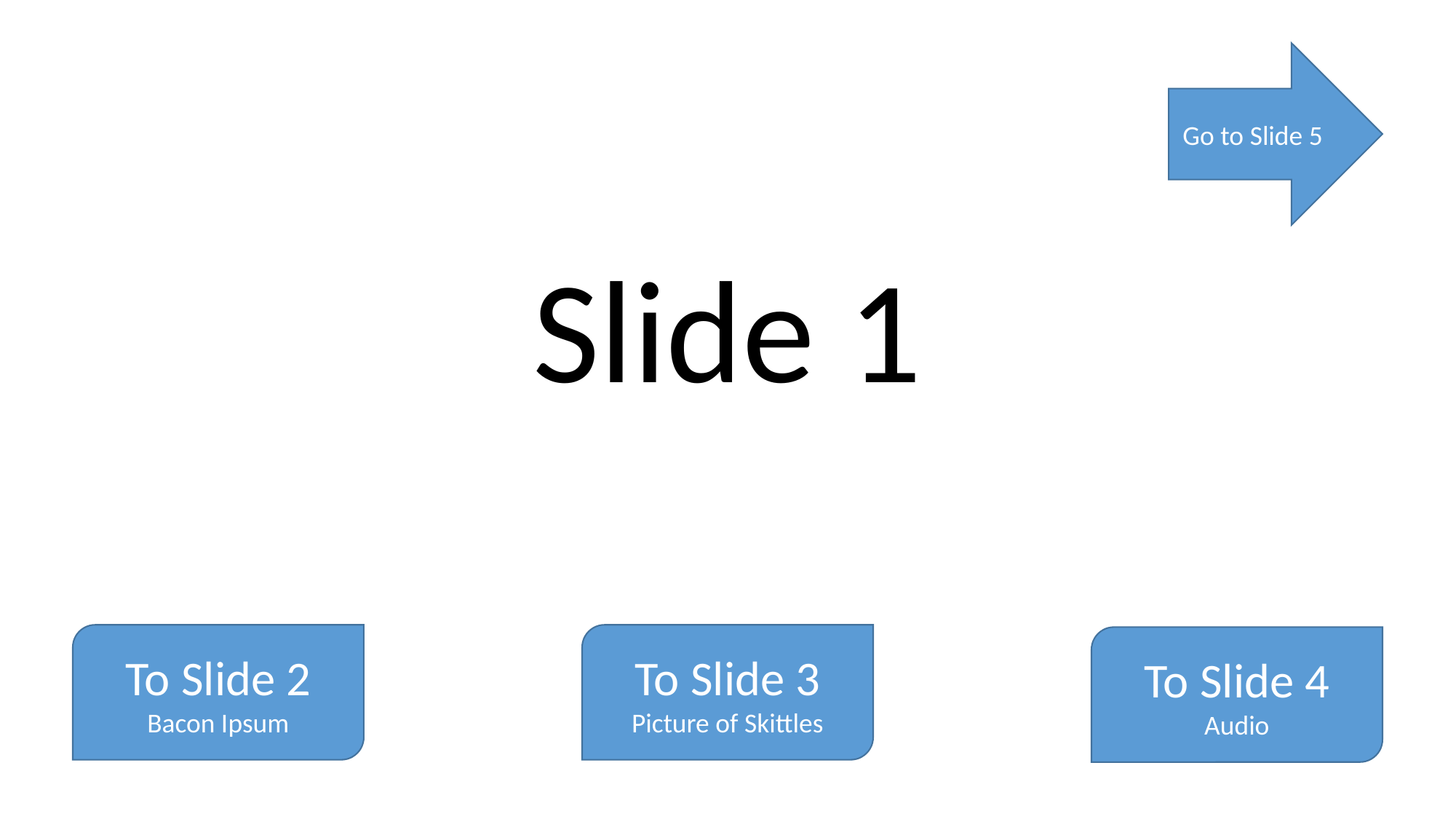

Go to Slide 5
# Slide 1
To Slide 2
Bacon Ipsum
To Slide 3
Picture of Skittles
To Slide 4
Audio